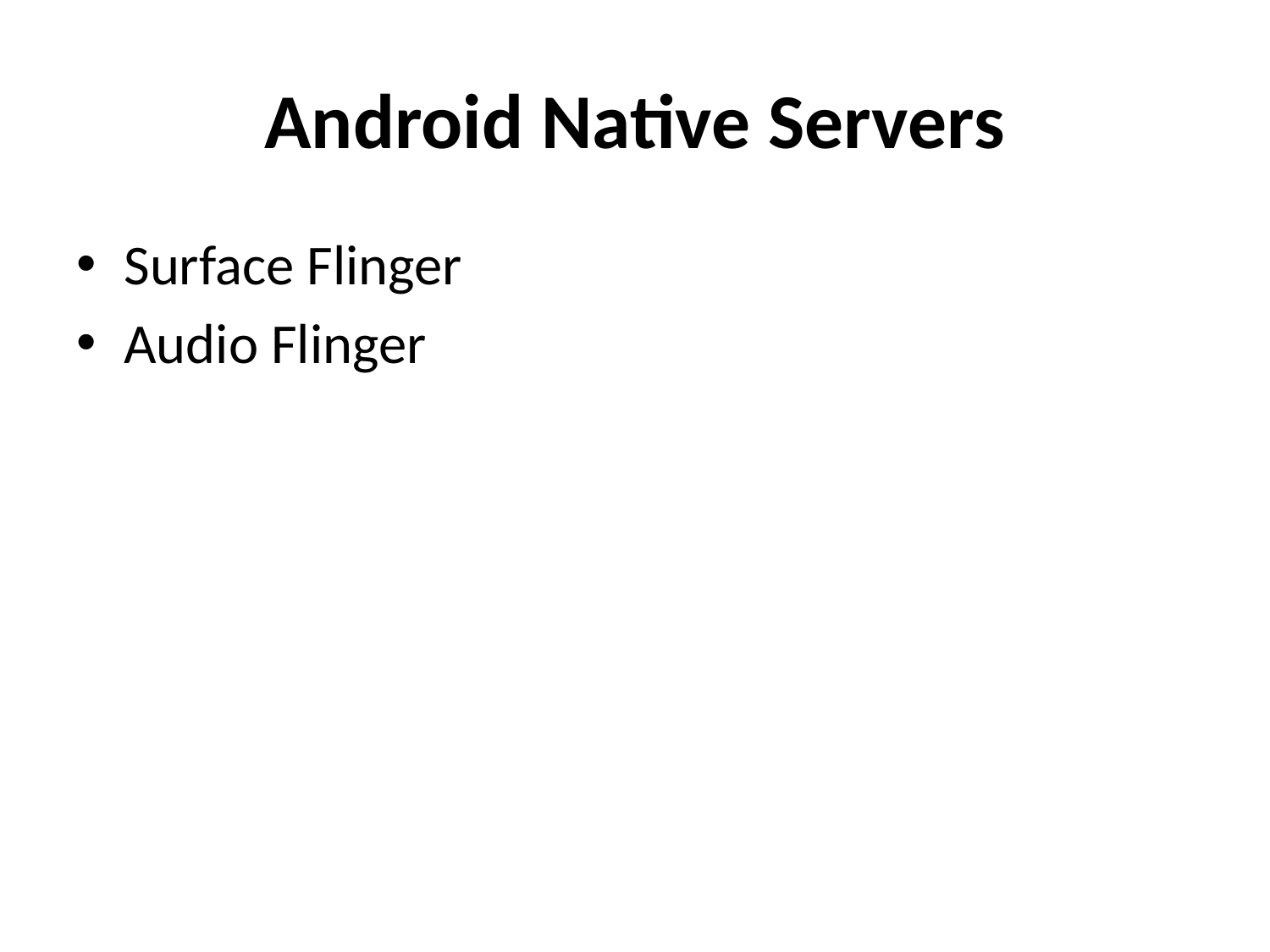

# Android Native Servers
Surface Flinger
Audio Flinger